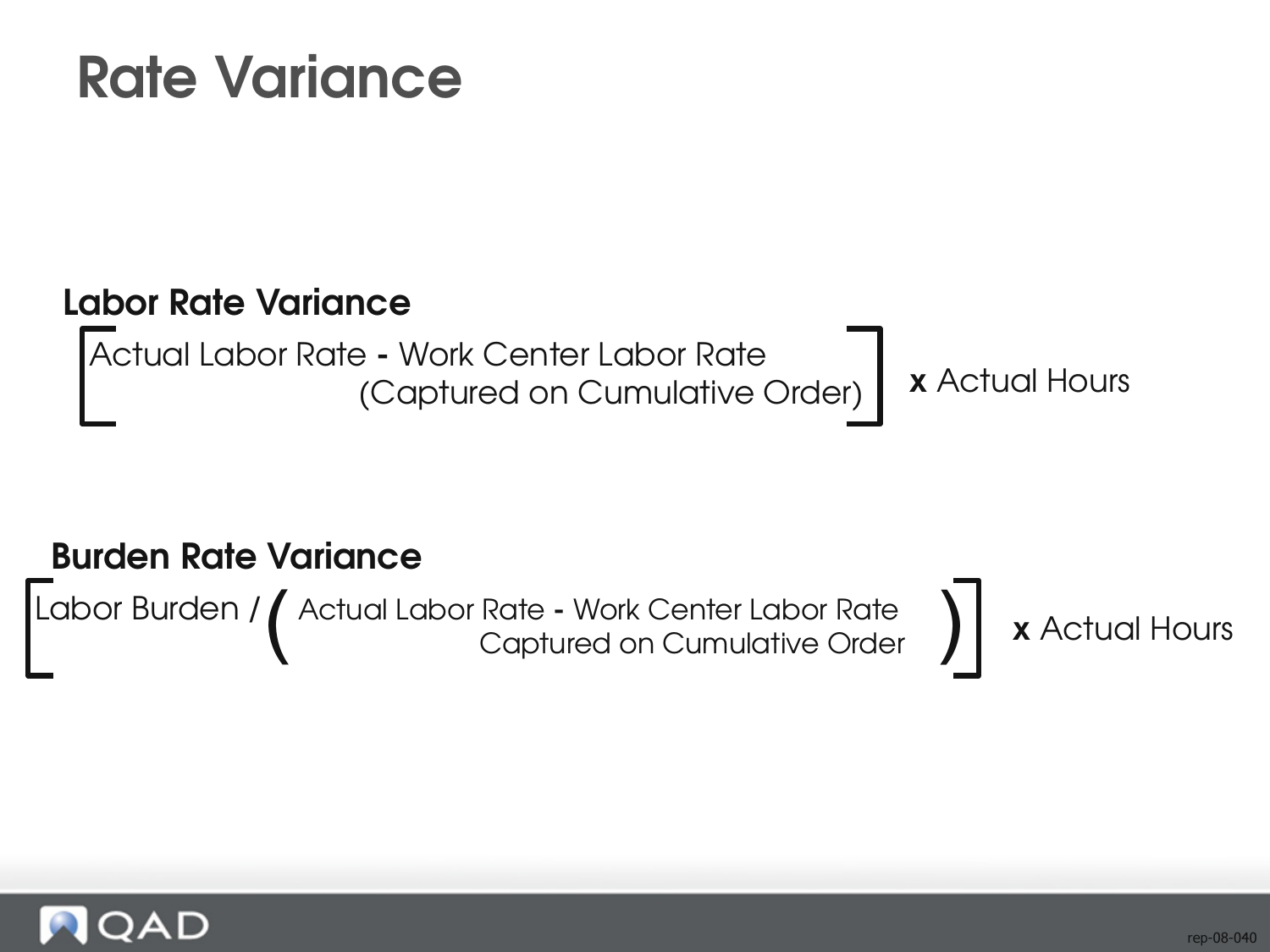

# Rate Variance
Labor Rate Variance
Actual Labor Rate - Work Center Labor Rate
	(Captured on Cumulative Order)

x Actual Hours
Burden Rate Variance
(                          )

Labor Burden /   Actual Labor Rate - Work Center Labor Rate
		Captured on Cumulative Order
x Actual Hours
rep-08-040